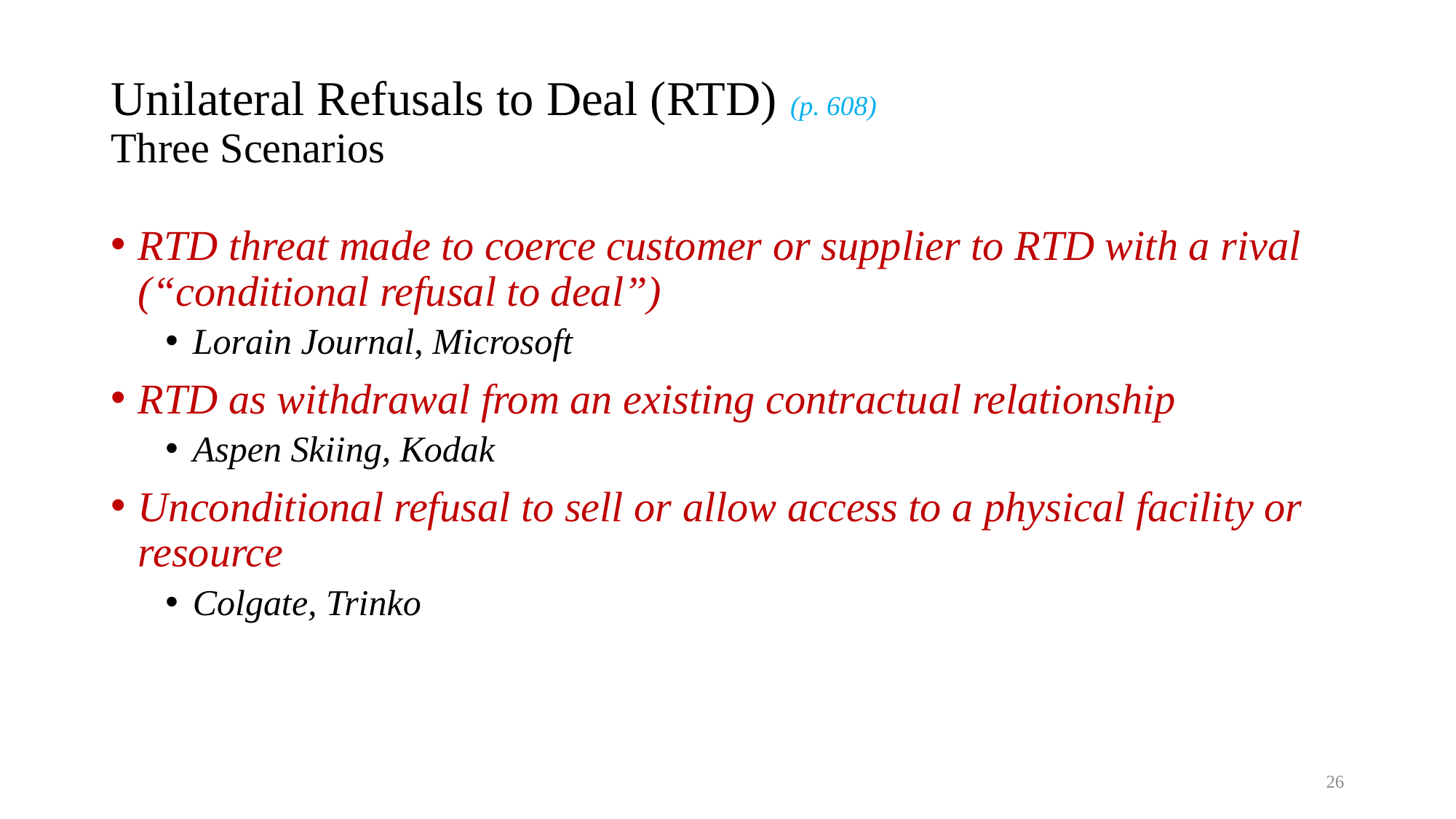

# Unilateral Refusals to Deal (RTD) (p. 608) Three Scenarios
RTD threat made to coerce customer or supplier to RTD with a rival (“conditional refusal to deal”)
Lorain Journal, Microsoft
RTD as withdrawal from an existing contractual relationship
Aspen Skiing, Kodak
Unconditional refusal to sell or allow access to a physical facility or resource
Colgate, Trinko

26